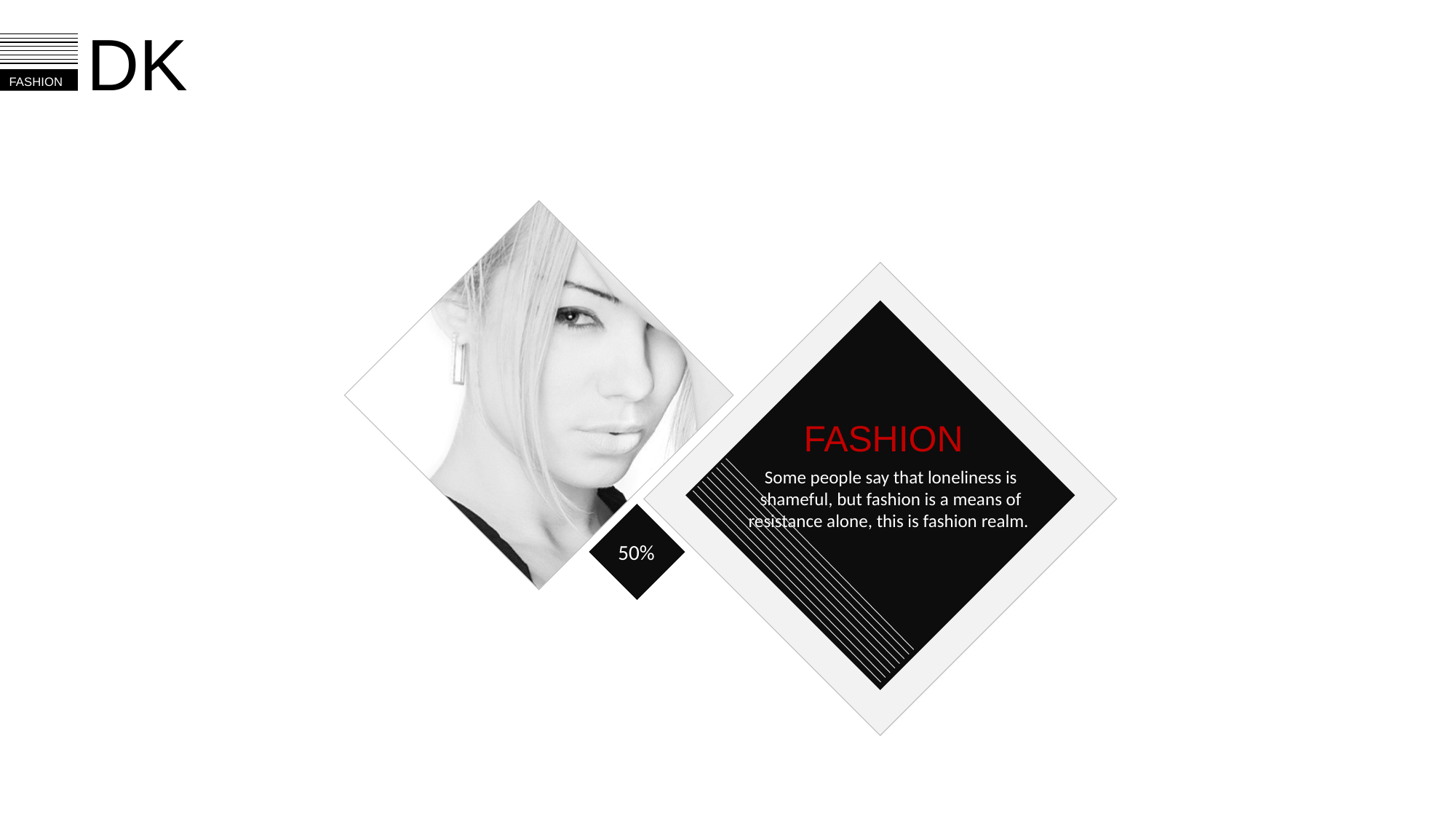

# DK

FASHION
Some people say that loneliness is shameful, but fashion is a means of resistance alone, this is fashion realm.

50%